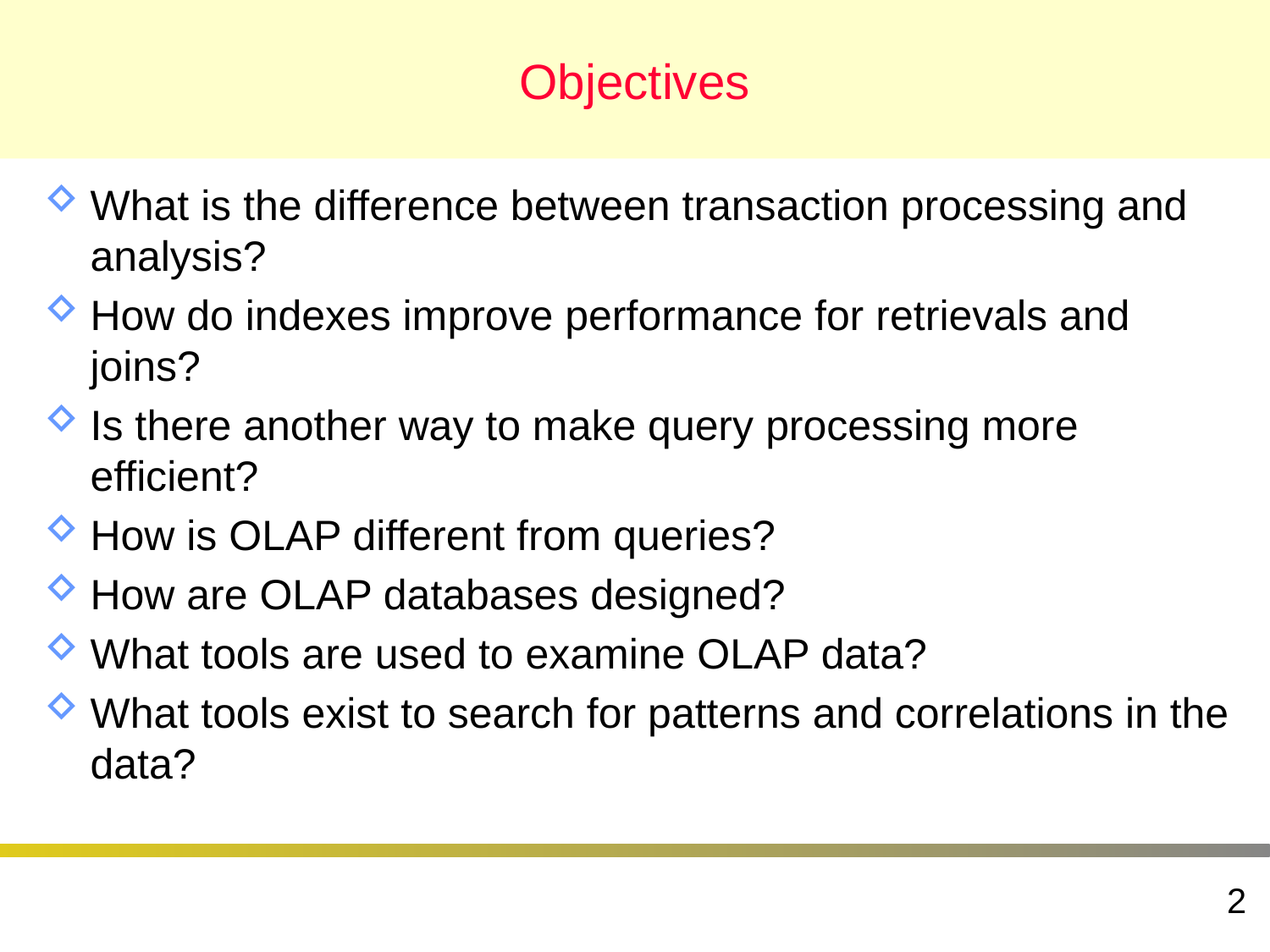

# Objectives
What is the difference between transaction processing and analysis?
How do indexes improve performance for retrievals and joins?
Is there another way to make query processing more efficient?
How is OLAP different from queries?
How are OLAP databases designed?
What tools are used to examine OLAP data?
What tools exist to search for patterns and correlations in the data?
2